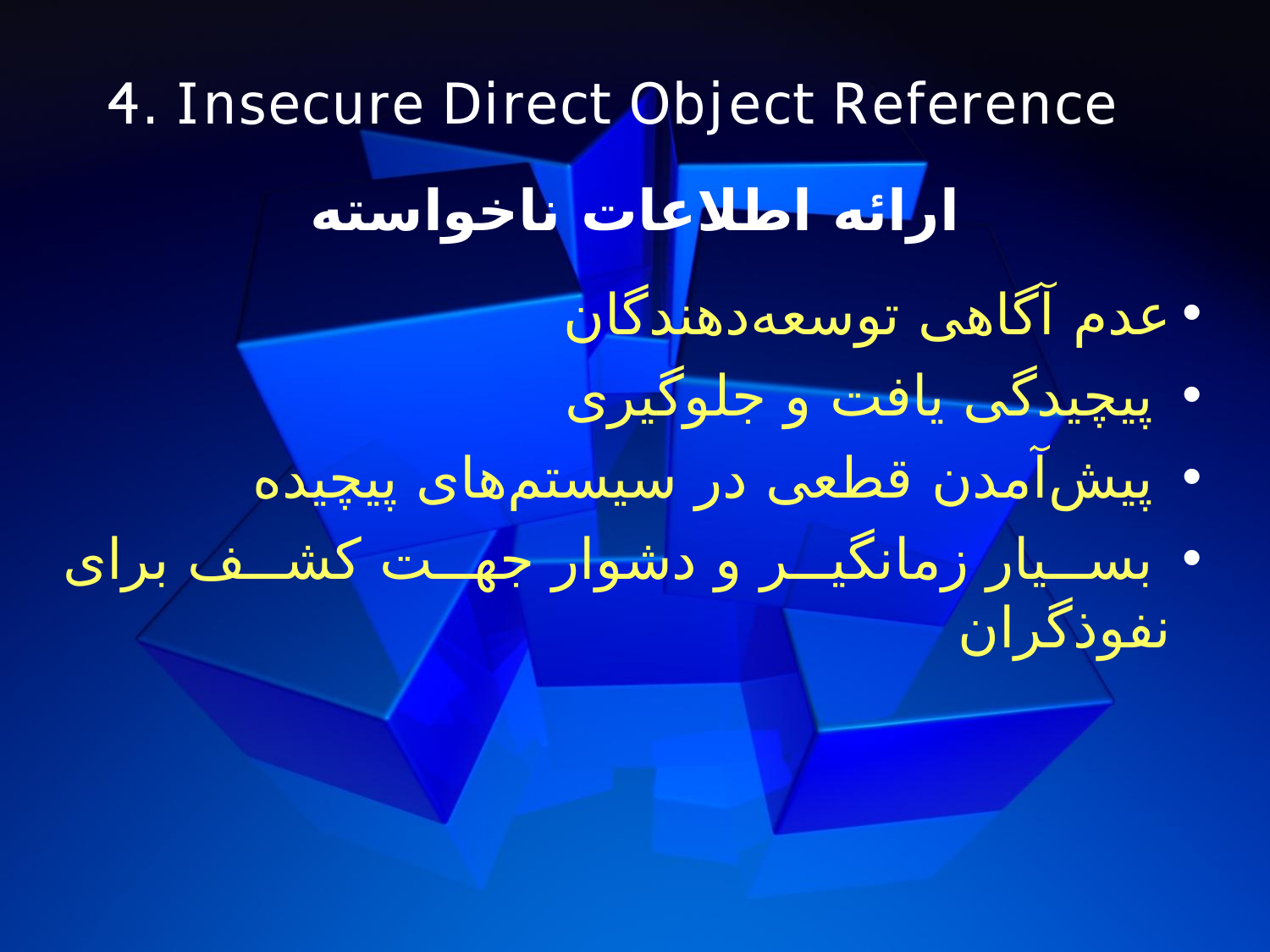

4. Insecure Direct Object Reference
ارائه اطلاعات ناخواسته
عدم آگاهی توسعه‌دهندگان
 پیچیدگی یافت و جلوگیری
 پیش‌آمدن قطعی در سیستم‌های پیچیده
 بسیار زمانگیر و دشوار جهت کشف برای نفوذگران